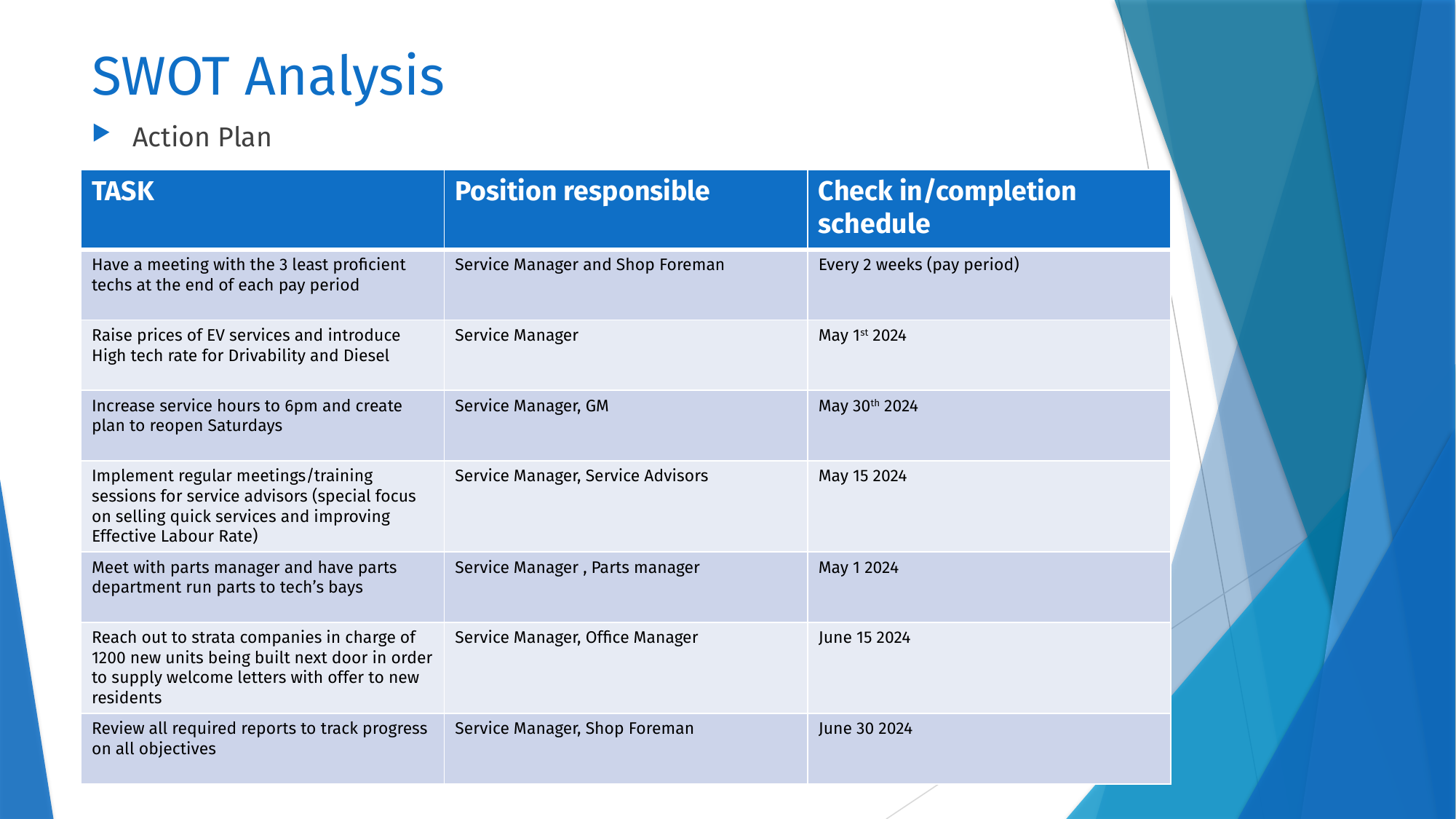

# SWOT Analysis
Action Plan

| TASK | Position responsible | Check in/completion schedule |
| --- | --- | --- |
| Have a meeting with the 3 least proficient techs at the end of each pay period | Service Manager and Shop Foreman | Every 2 weeks (pay period) |
| Raise prices of EV services and introduce High tech rate for Drivability and Diesel | Service Manager | May 1st 2024 |
| Increase service hours to 6pm and create plan to reopen Saturdays | Service Manager, GM | May 30th 2024 |
| Implement regular meetings/training sessions for service advisors (special focus on selling quick services and improving Effective Labour Rate) | Service Manager, Service Advisors | May 15 2024 |
| Meet with parts manager and have parts department run parts to tech’s bays | Service Manager , Parts manager | May 1 2024 |
| Reach out to strata companies in charge of 1200 new units being built next door in order to supply welcome letters with offer to new residents | Service Manager, Office Manager | June 15 2024 |
| Review all required reports to track progress on all objectives | Service Manager, Shop Foreman | June 30 2024 |